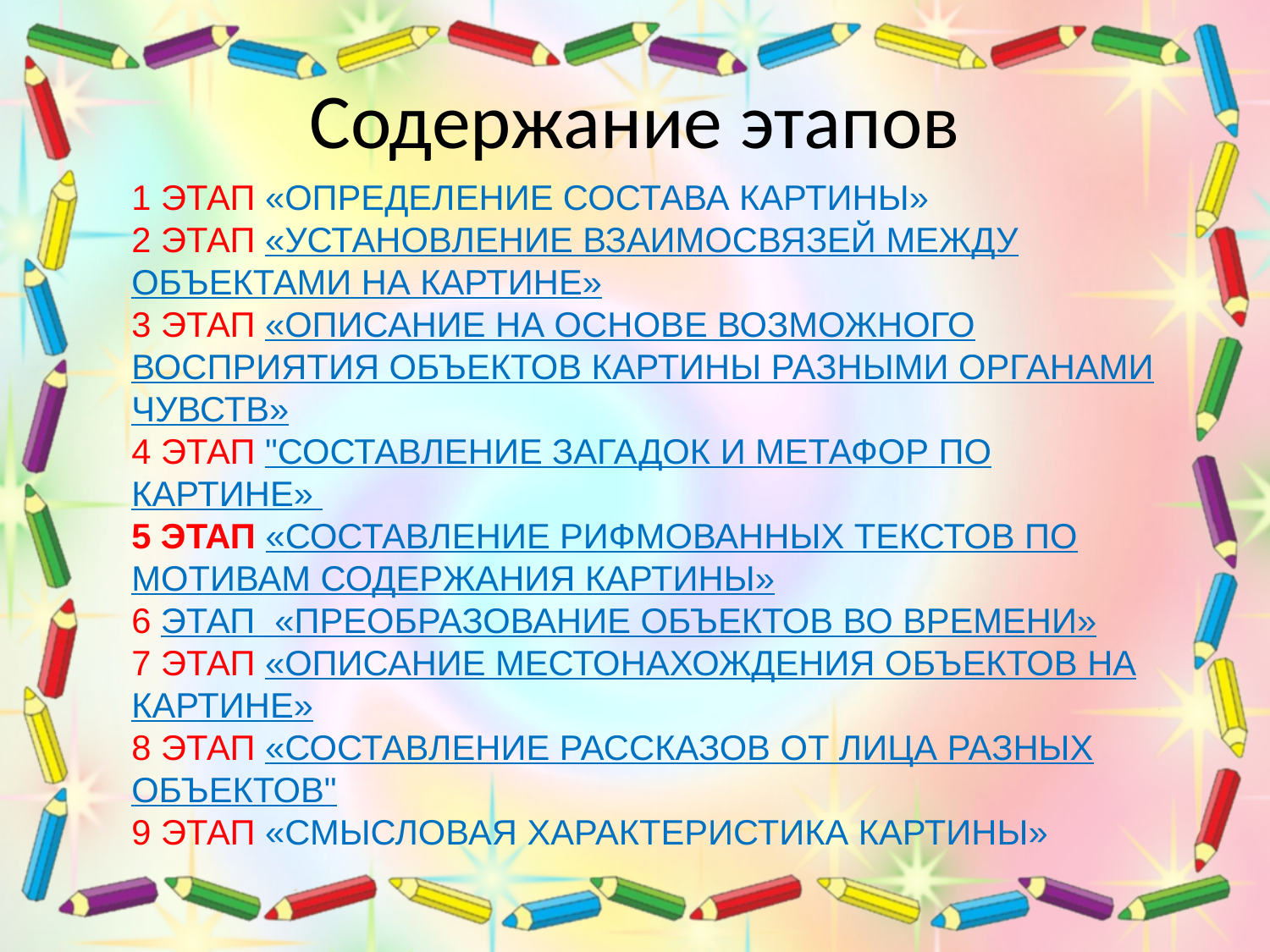

# Содержание этапов
1 ЭТАП «ОПРЕДЕЛЕНИЕ СОСТАВА КАРТИНЫ»
2 ЭТАП «УСТАНОВЛЕНИЕ ВЗАИМОСВЯЗЕЙ МЕЖДУ ОБЪЕКТАМИ НА КАРТИНЕ»
3 ЭТАП «ОПИСАНИЕ НА ОСНОВЕ ВОЗМОЖНОГО ВОСПРИЯТИЯ ОБЪЕКТОВ КАРТИНЫ РАЗНЫМИ ОРГАНАМИ ЧУВСТВ»
4 ЭТАП "СОСТАВЛЕНИЕ ЗАГАДОК И МЕТАФОР ПО КАРТИНЕ»
5 ЭТАП «Составление рифмованных текстов по мотивам содержания картины»
6 ЭТАП  «ПРЕОБРАЗОВАНИЕ ОБЪЕКТОВ ВО ВРЕМЕНИ»
7 ЭТАП «ОПИСАНИЕ МЕСТОНАХОЖДЕНИЯ ОБЪЕКТОВ НА КАРТИНЕ»
8 ЭТАП «СОСТАВЛЕНИЕ РАССКАЗОВ ОТ ЛИЦА РАЗНЫХ ОБЪЕКТОВ"
9 ЭТАП «СМЫСЛОВАЯ ХАРАКТЕРИСТИКА КАРТИНЫ»